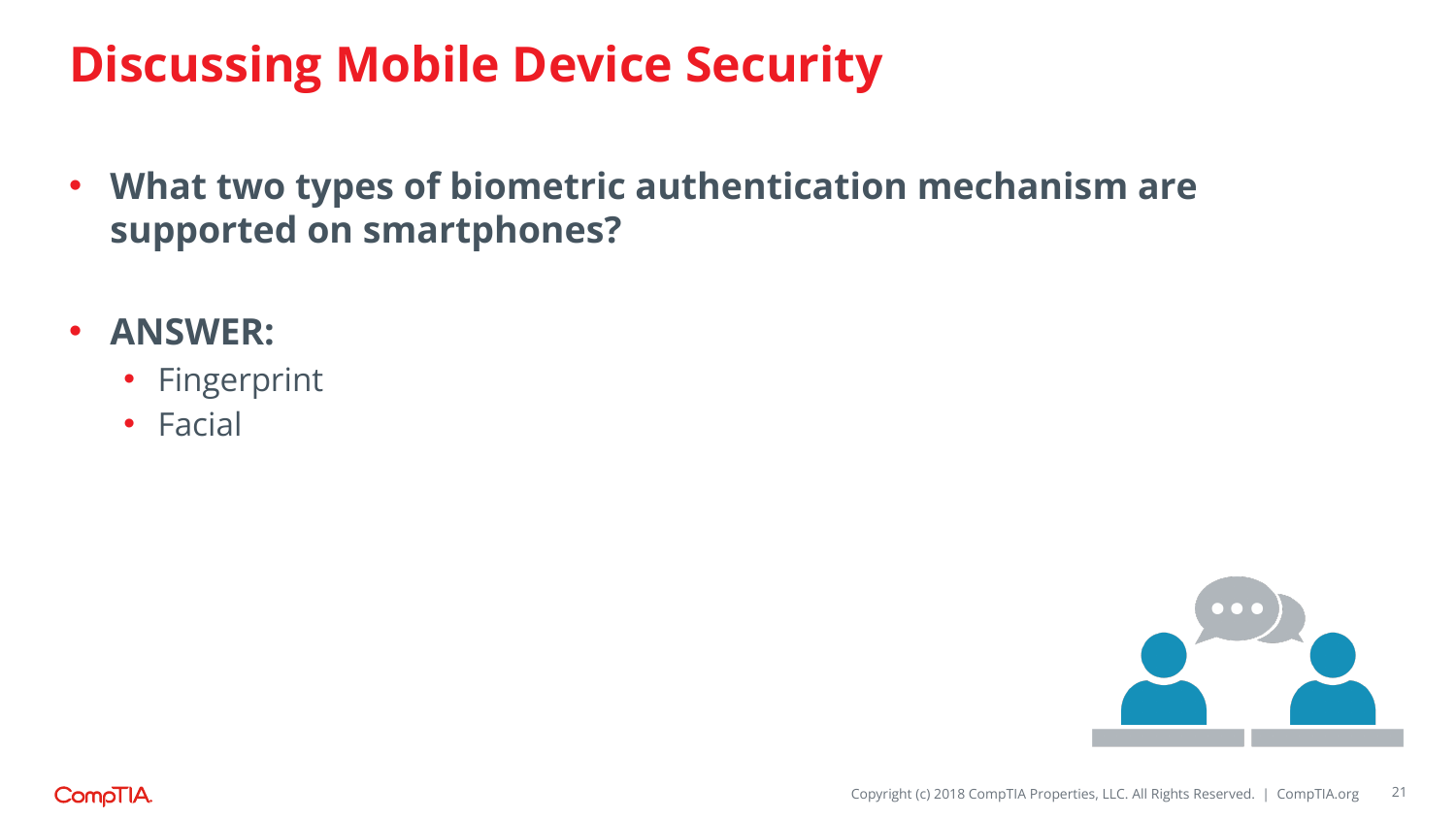

# Discussing Mobile Device Security
What two types of biometric authentication mechanism are supported on smartphones?

ANSWER:
Fingerprint
Facial

21